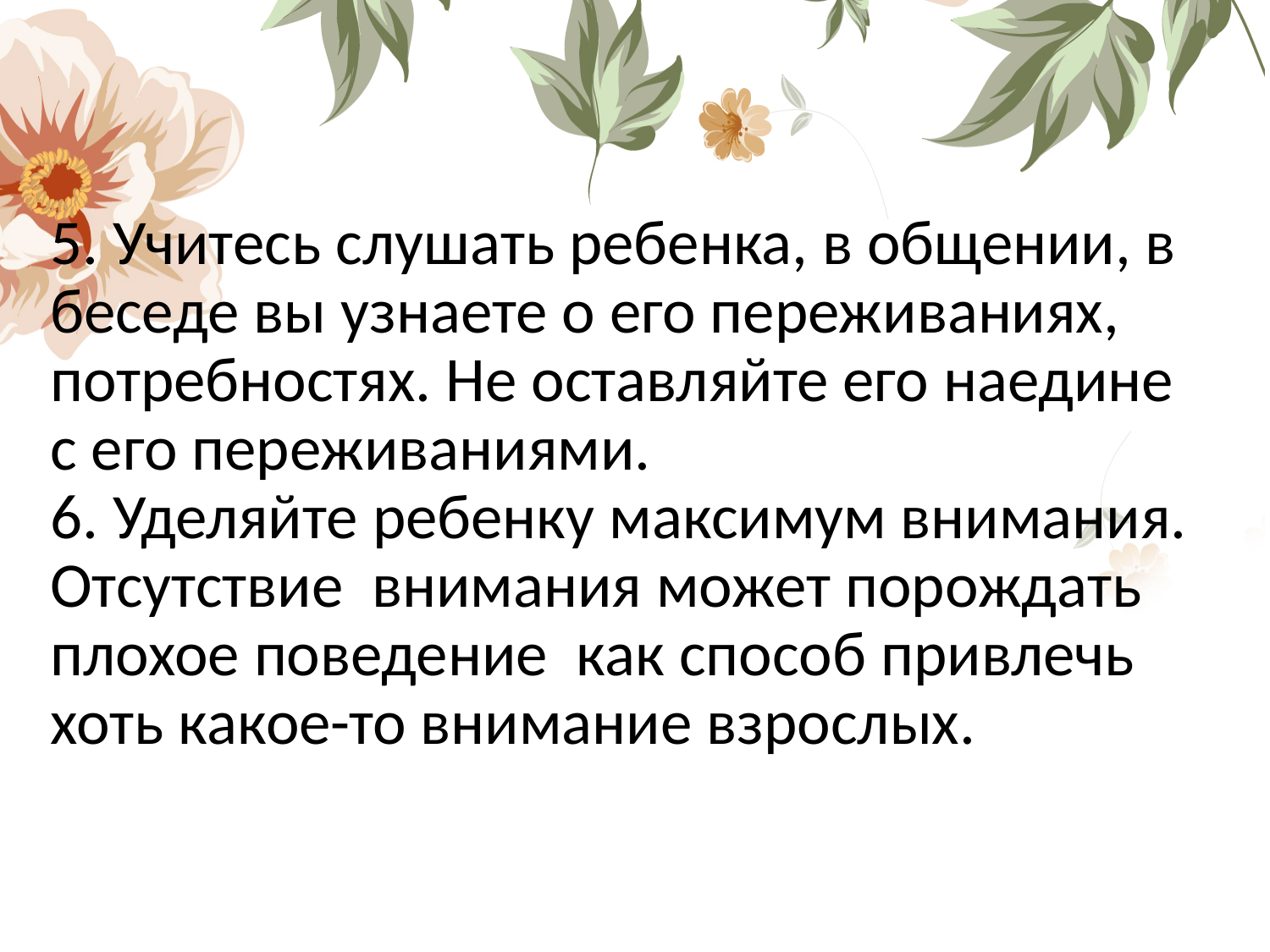

# 5. Учитесь слушать ребенка, в общении, в беседе вы узнаете о его переживаниях, потребностях. Не оставляйте его наедине с его переживаниями. 6. Уделяйте ребенку максимум внимания. Отсутствие  внимания может порождать плохое поведение  как способ привлечь  хоть какое-то внимание взрослых.